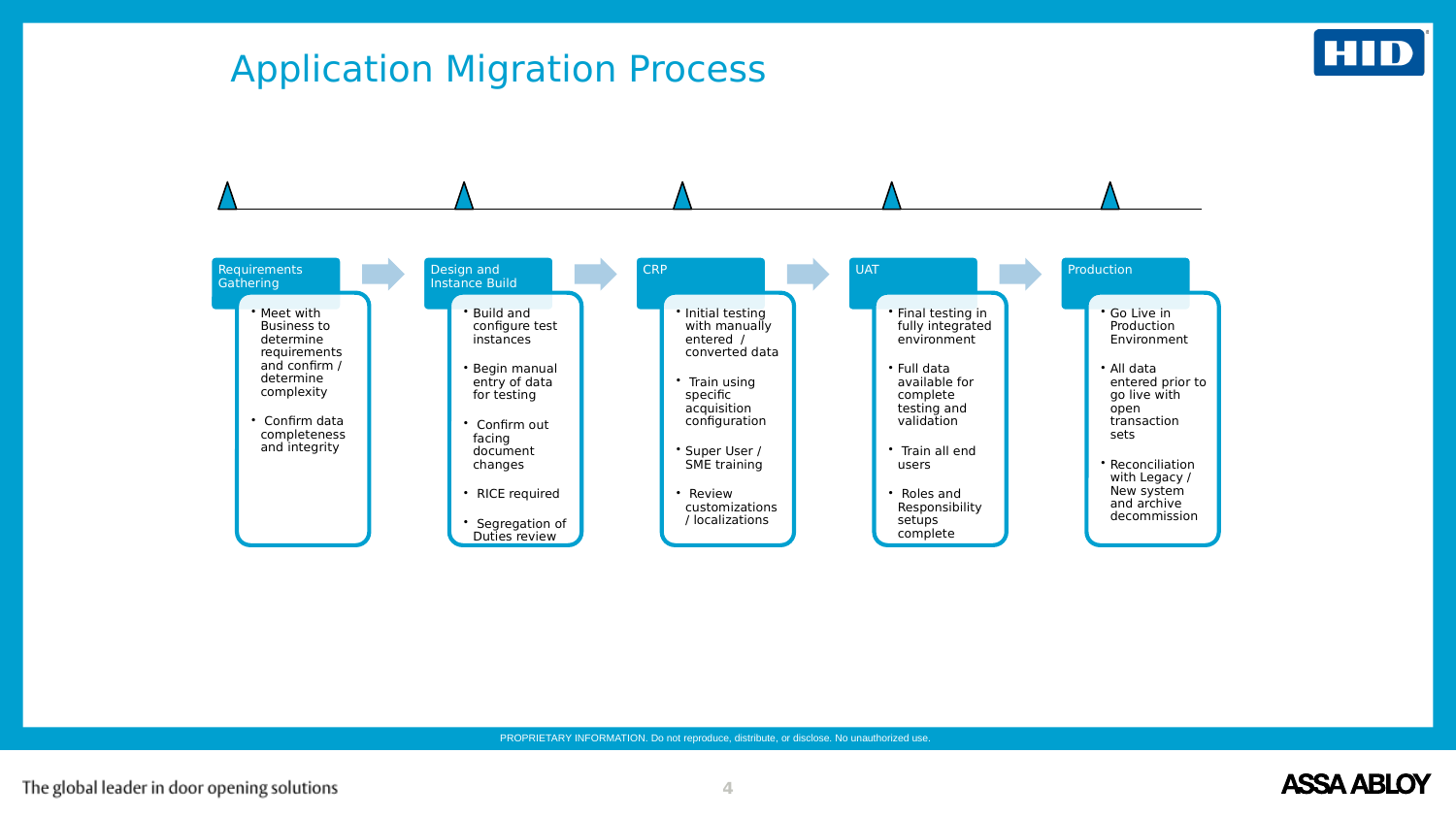

# Application Migration Process
Requirements Gathering
Meet with Business to determine requirements and confirm / determine complexity

 Confirm data completeness and integrity

Design and Instance Build
Build and configure test instances

Begin manual entry of data for testing

 Confirm out facing document changes

 RICE required

 Segregation of Duties review

CRP
Initial testing with manually entered  / converted data

 Train using specific acquisition configuration

Super User / SME training

 Review customizations / localizations

UAT
Final testing in fully integrated environment

Full data available for complete testing and validation

 Train all end users

 Roles and Responsibility setups complete

Production
Go Live in Production Environment

All data entered prior to go live with open transaction sets

Reconciliation with Legacy / New system and archive decommission

4